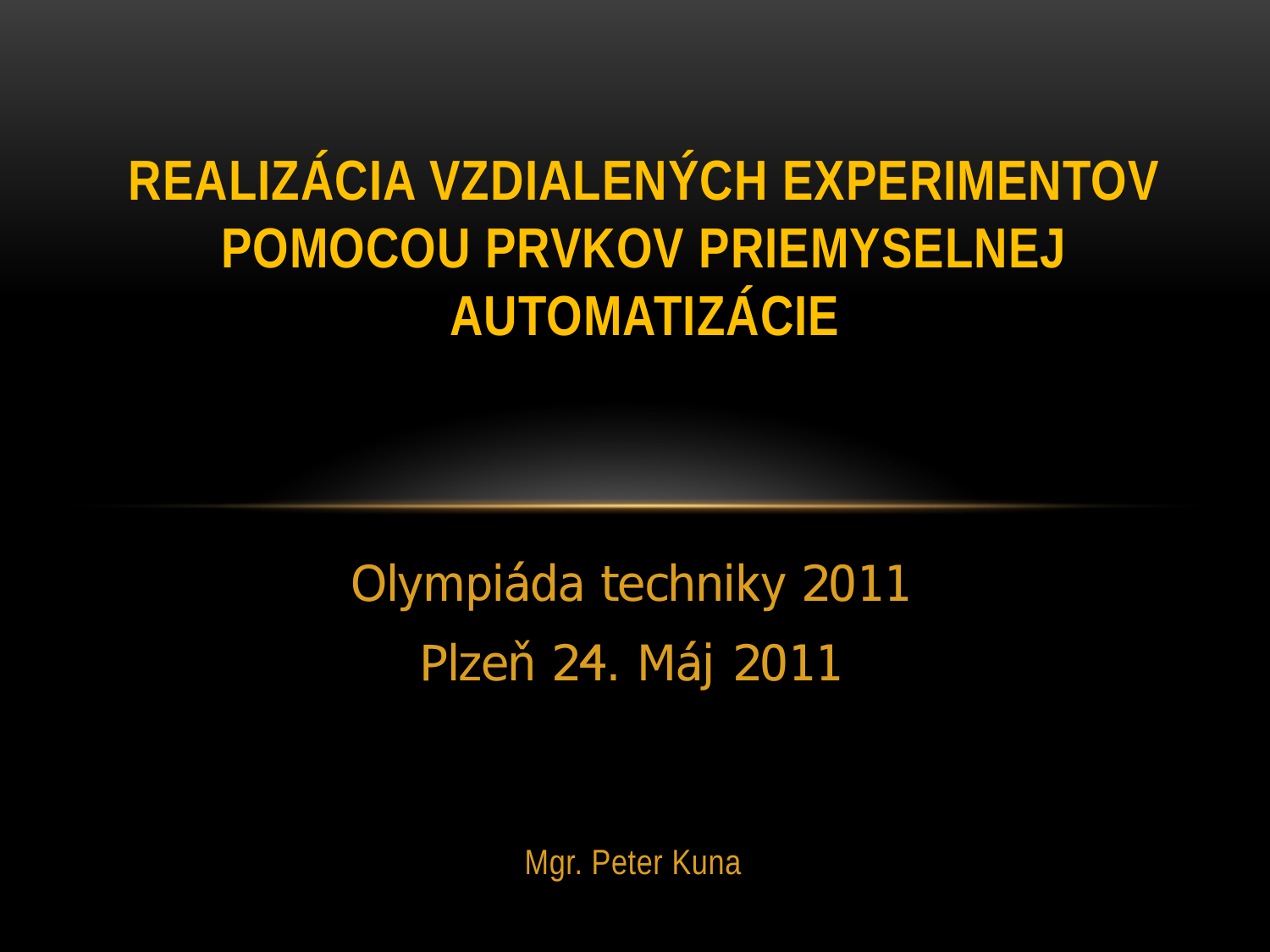

# REALIZÁCIA Vzdialených experimentov pomocou prvkov priemyselnej automatizácie
Olympiáda techniky 2011
Plzeň 24. Máj 2011

Mgr. Peter Kuna